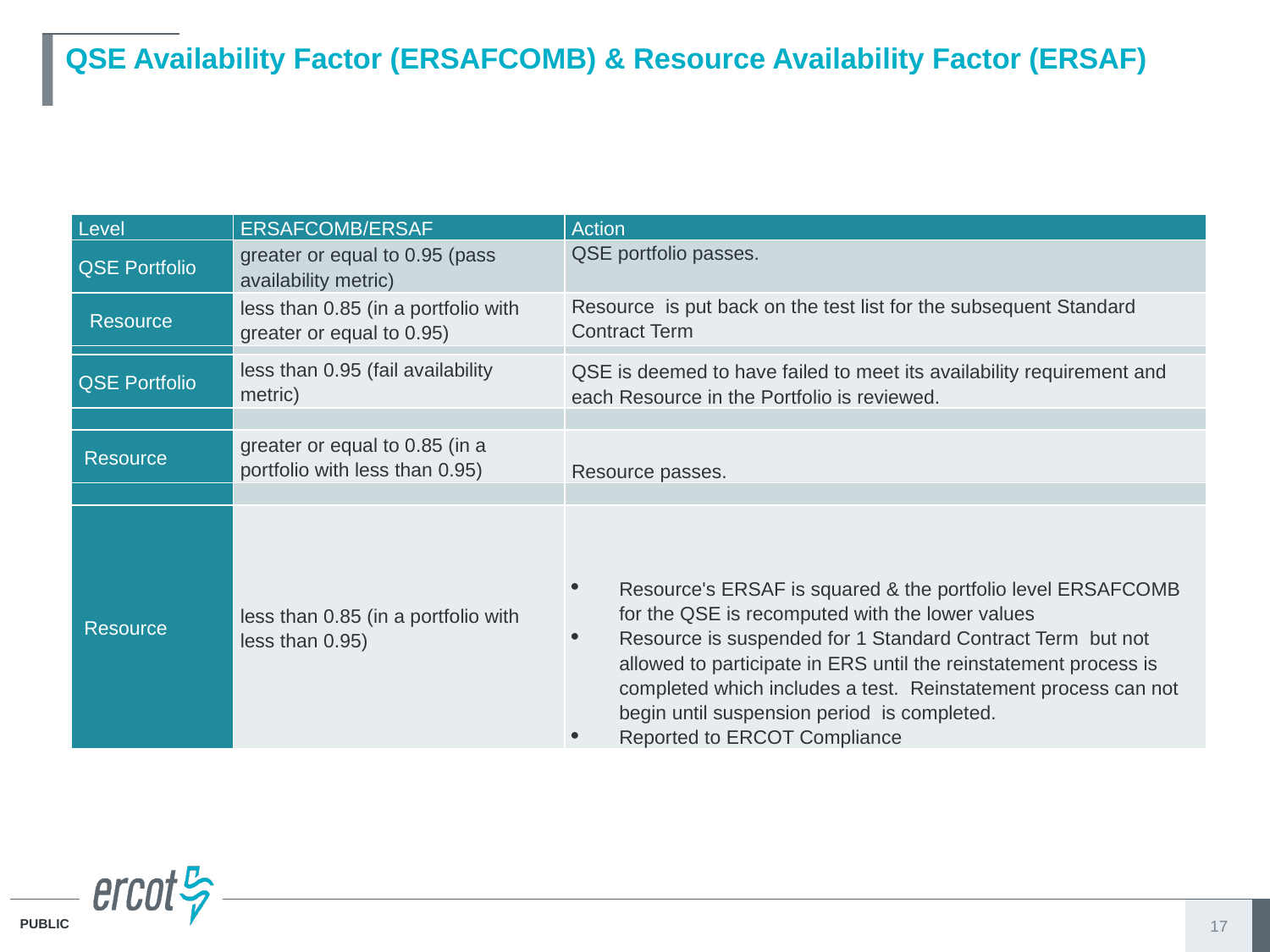

# QSE Availability Factor (ERSAFCOMB) & Resource Availability Factor (ERSAF)
| Level | ERSAFCOMB/ERSAF | Action |
| --- | --- | --- |
| QSE Portfolio | greater or equal to 0.95 (pass availability metric) | QSE portfolio passes. |
| Resource | less than 0.85 (in a portfolio with greater or equal to 0.95) | Resource is put back on the test list for the subsequent Standard Contract Term |
|  |  |  |
| QSE Portfolio | less than 0.95 (fail availability metric) | QSE is deemed to have failed to meet its availability requirement and each Resource in the Portfolio is reviewed. |
|  |  |  |
| Resource | greater or equal to 0.85 (in a portfolio with less than 0.95) | Resource passes. |
|  |  |  |
| Resource | less than 0.85 (in a portfolio with less than 0.95) | Resource's ERSAF is squared & the portfolio level ERSAFCOMB for the QSE is recomputed with the lower values Resource is suspended for 1 Standard Contract Term but not allowed to participate in ERS until the reinstatement process is completed which includes a test. Reinstatement process can not begin until suspension period is completed. Reported to ERCOT Compliance |
17